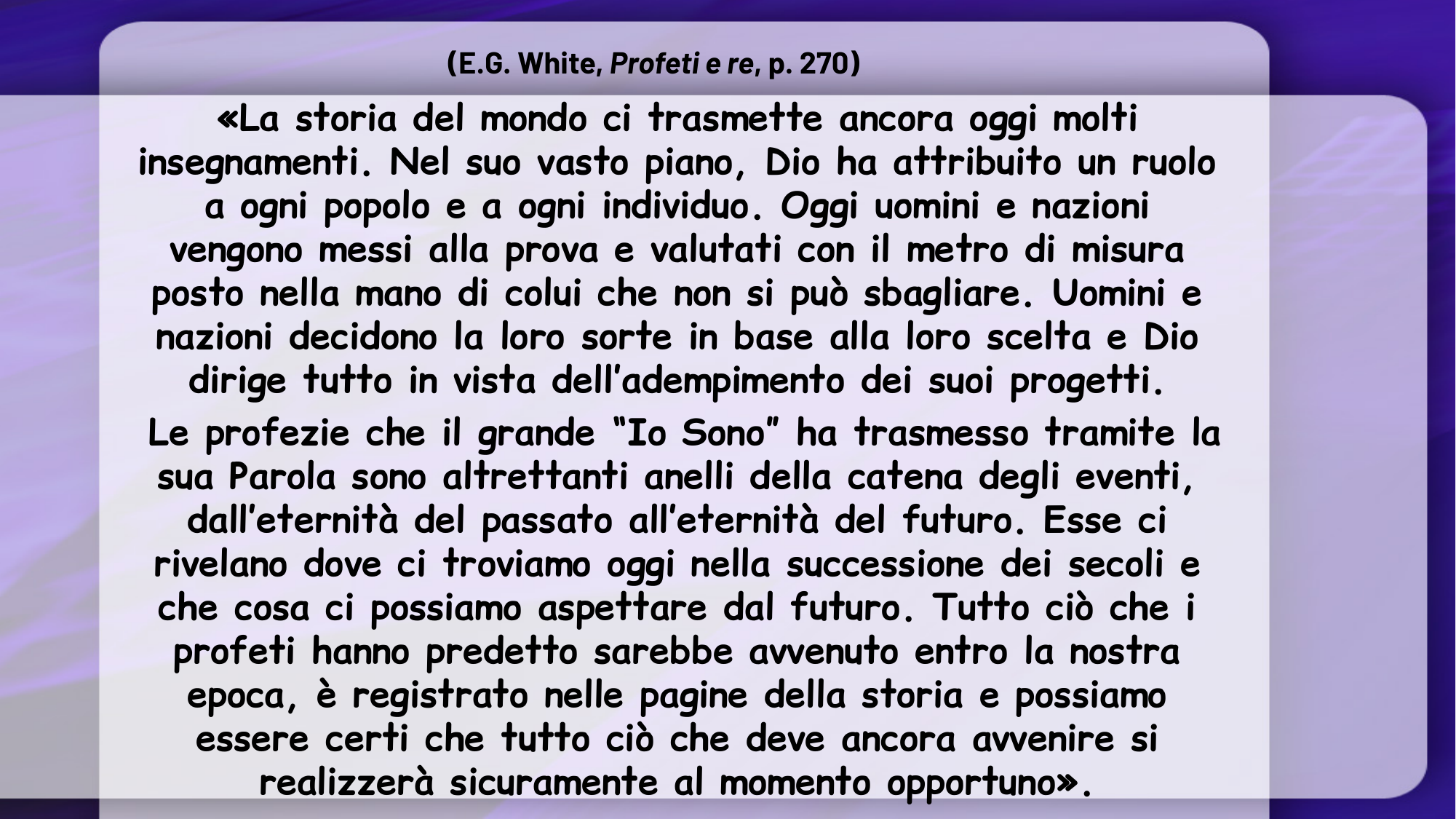

(E.G. White, Profeti e re, p. 270)
«La storia del mondo ci trasmette ancora oggi molti insegnamenti. Nel suo vasto piano, Dio ha attribuito un ruolo a ogni popolo e a ogni individuo. Oggi uomini e nazioni vengono messi alla prova e valutati con il metro di misura posto nella mano di colui che non si può sbagliare. Uomini e nazioni decidono la loro sorte in base alla loro scelta e Dio dirige tutto in vista dell’adempimento dei suoi progetti.
 Le profezie che il grande “Io Sono” ha trasmesso tramite la sua Parola sono altrettanti anelli della catena degli eventi, dall’eternità del passato all’eternità del futuro. Esse ci rivelano dove ci troviamo oggi nella successione dei secoli e che cosa ci possiamo aspettare dal futuro. Tutto ciò che i profeti hanno predetto sarebbe avvenuto entro la nostra epoca, è registrato nelle pagine della storia e possiamo essere certi che tutto ciò che deve ancora avvenire si realizzerà sicuramente al momento opportuno».